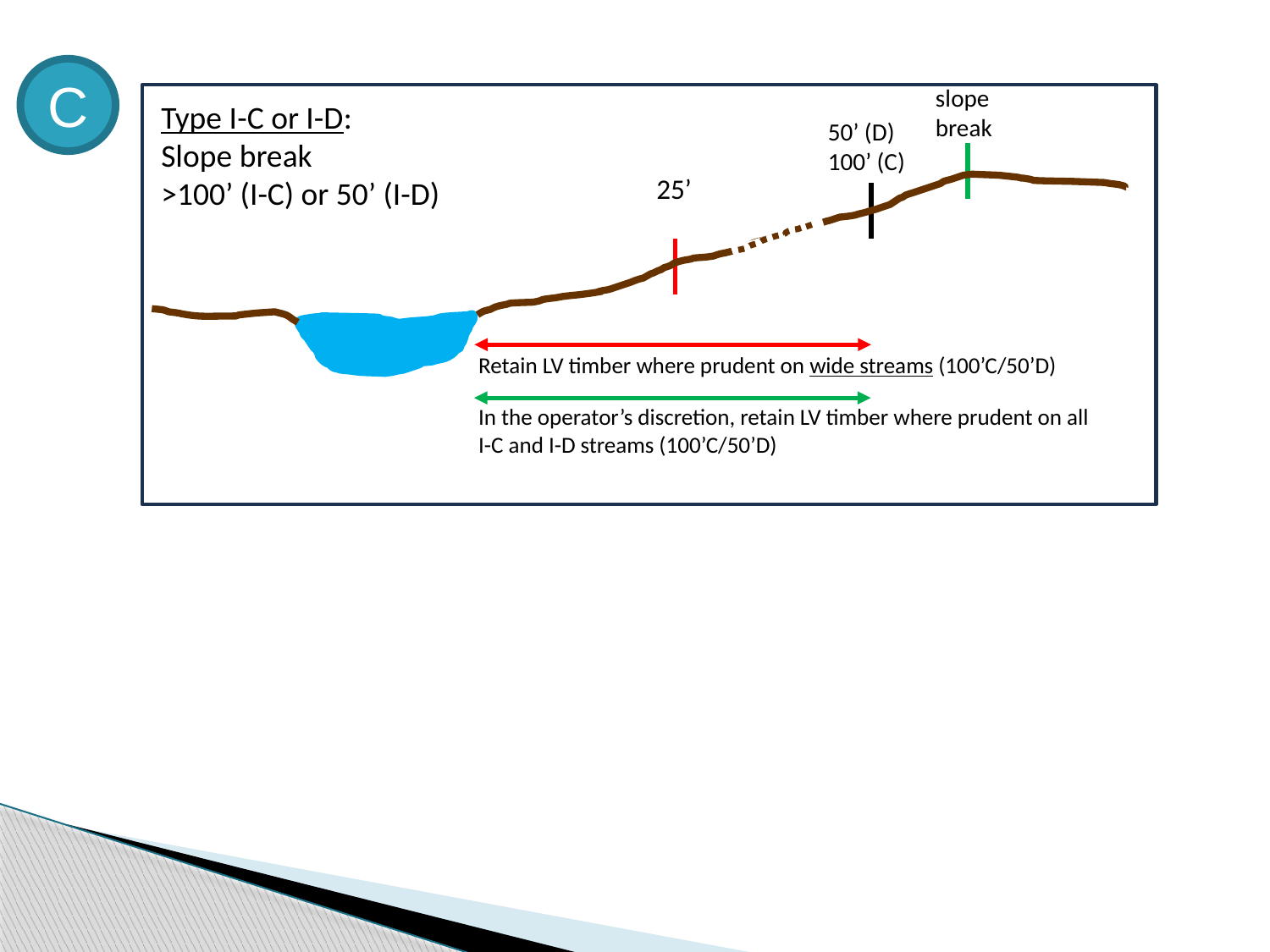

C
slope break

Type I-C or I-D:
Slope break
>100’ (I-C) or 50’ (I-D)
50’ (D)
100’ (C)
25’

Retain LV timber where prudent on wide streams (100’C/50’D)
In the operator’s discretion, retain LV timber where prudent on all I-C and I-D streams (100’C/50’D)